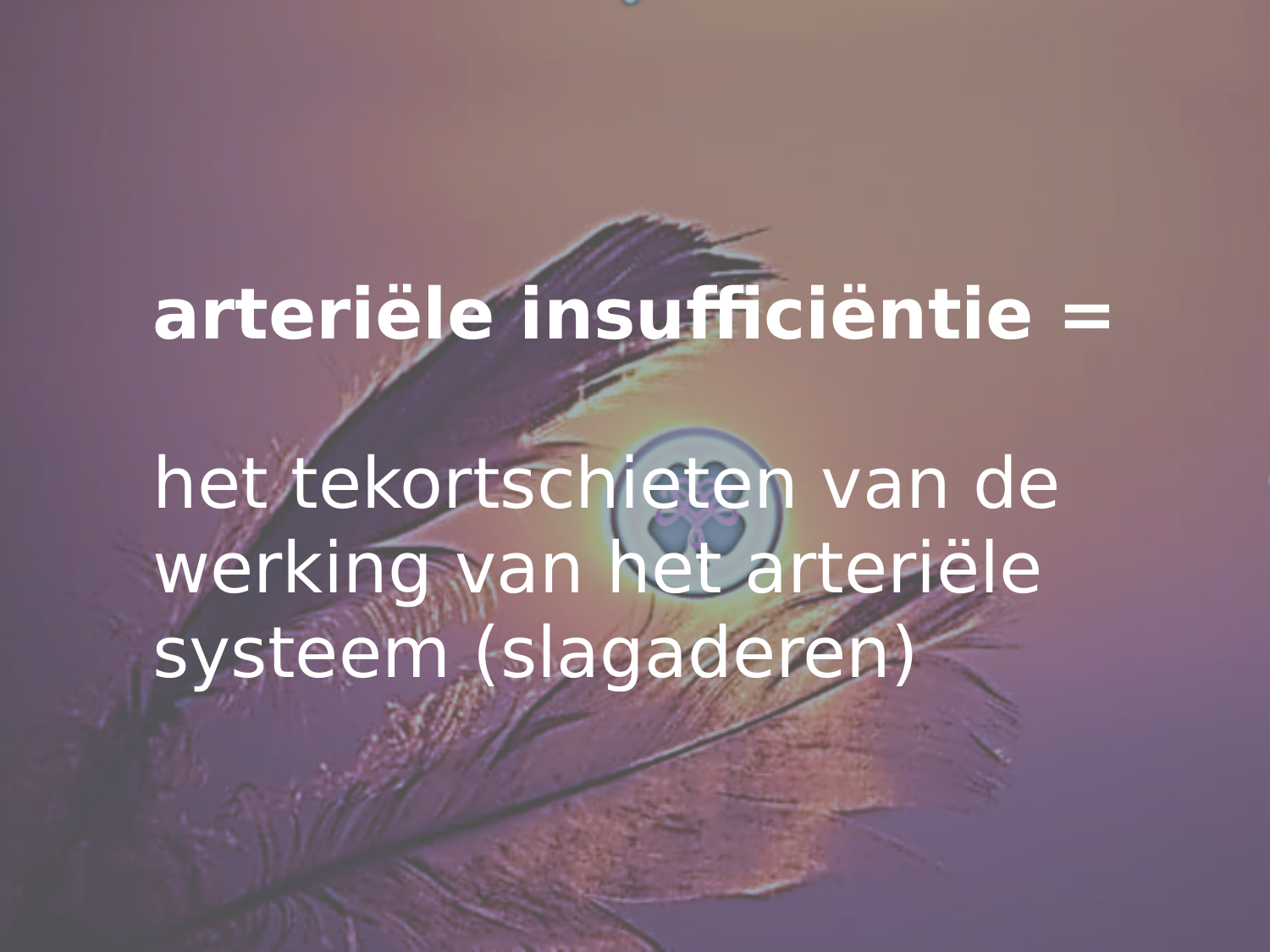

# arteriële insufficiëntie = het tekortschieten van de werking van het arteriële systeem (slagaderen)